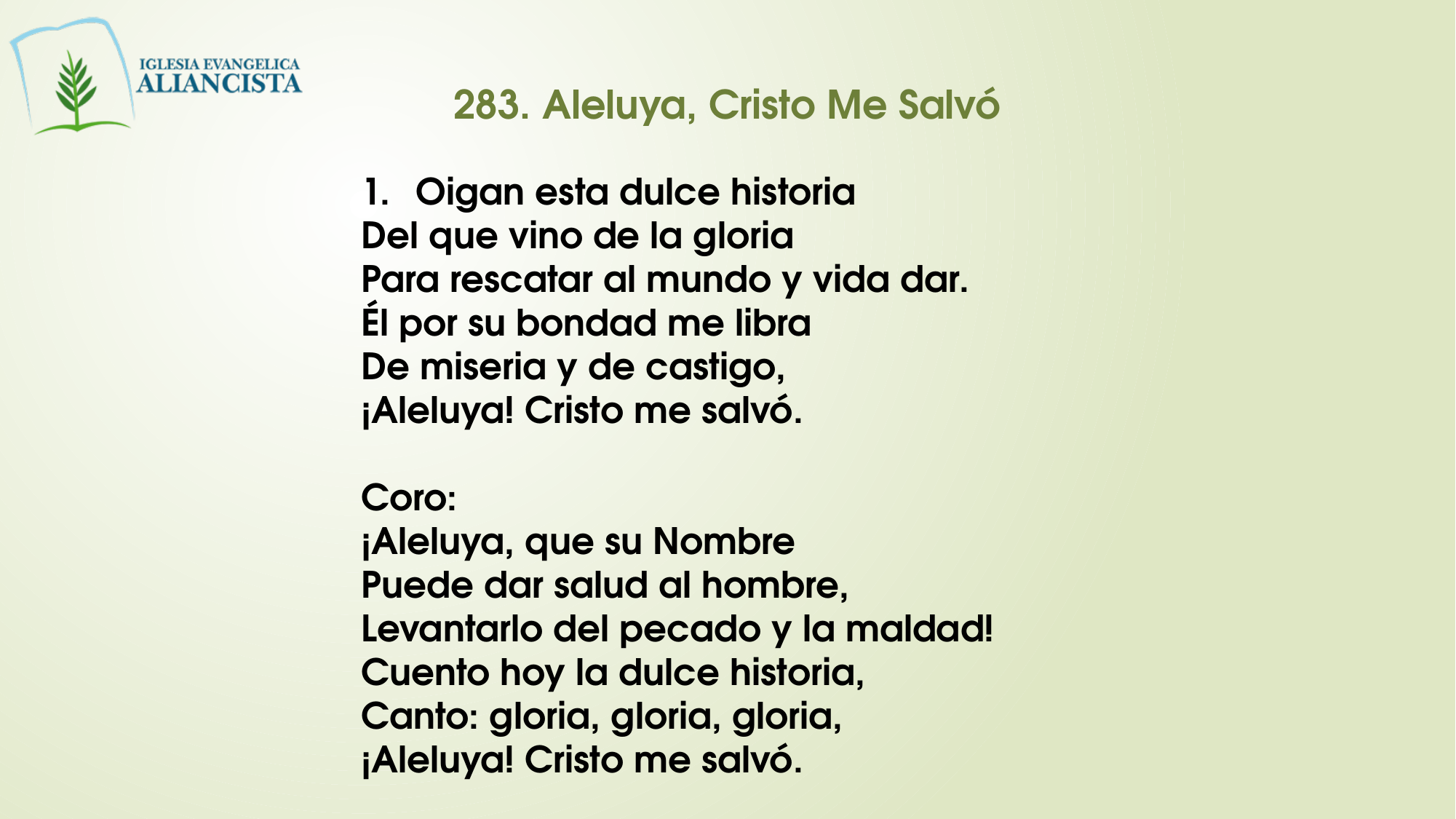

283. Aleluya, Cristo Me Salvó
Oigan esta dulce historia
Del que vino de la gloria
Para rescatar al mundo y vida dar.
Él por su bondad me libra
De miseria y de castigo,
¡Aleluya! Cristo me salvó.

Coro:
¡Aleluya, que su Nombre
Puede dar salud al hombre,
Levantarlo del pecado y la maldad!
Cuento hoy la dulce historia,
Canto: gloria, gloria, gloria,
¡Aleluya! Cristo me salvó.